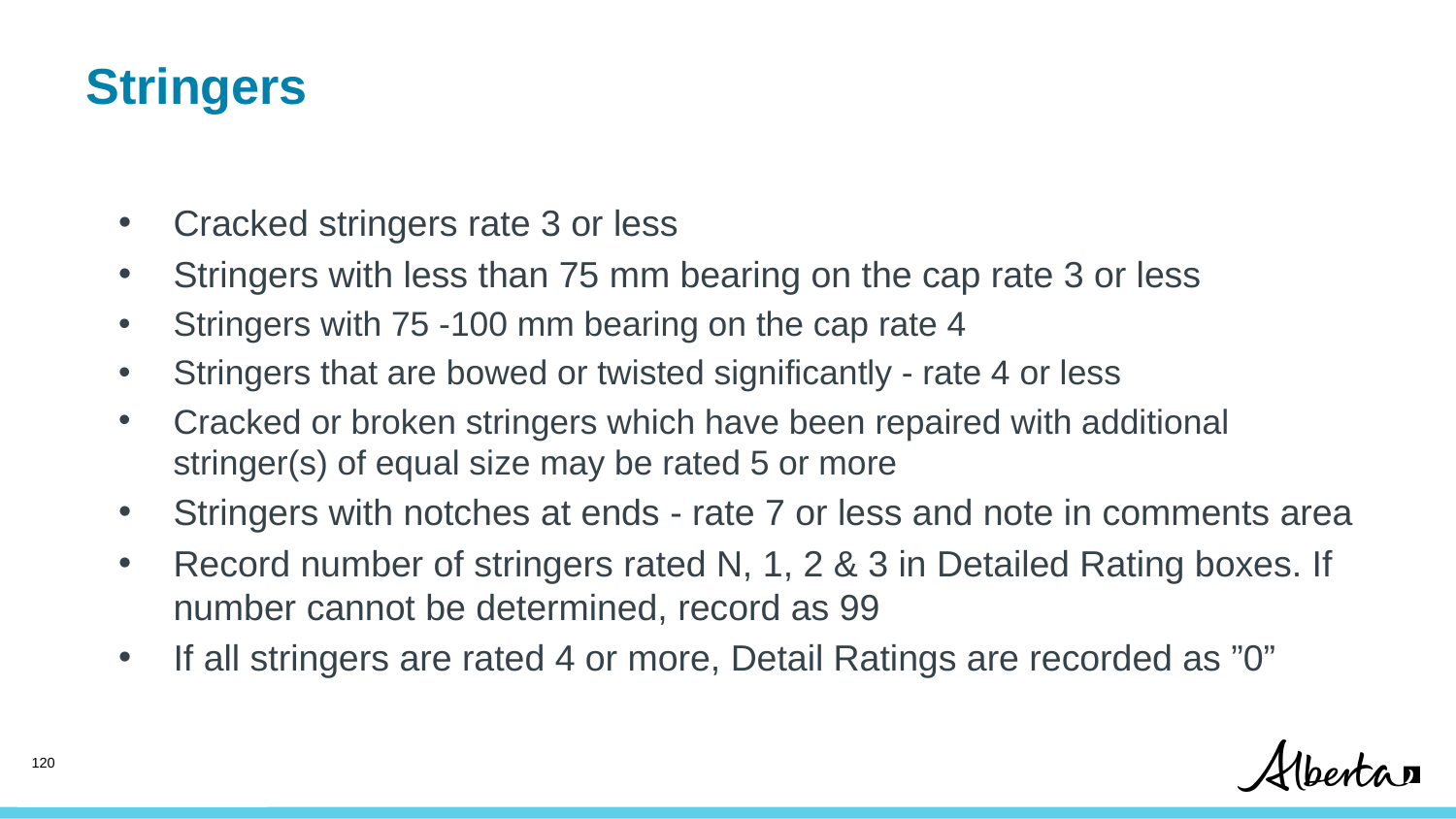

Stringers
Cracked stringers rate 3 or less
Stringers with less than 75 mm bearing on the cap rate 3 or less
Stringers with 75 -100 mm bearing on the cap rate 4
Stringers that are bowed or twisted significantly - rate 4 or less
Cracked or broken stringers which have been repaired with additional stringer(s) of equal size may be rated 5 or more
Stringers with notches at ends - rate 7 or less and note in comments area
Record number of stringers rated N, 1, 2 & 3 in Detailed Rating boxes. If number cannot be determined, record as 99
If all stringers are rated 4 or more, Detail Ratings are recorded as ”0”
120